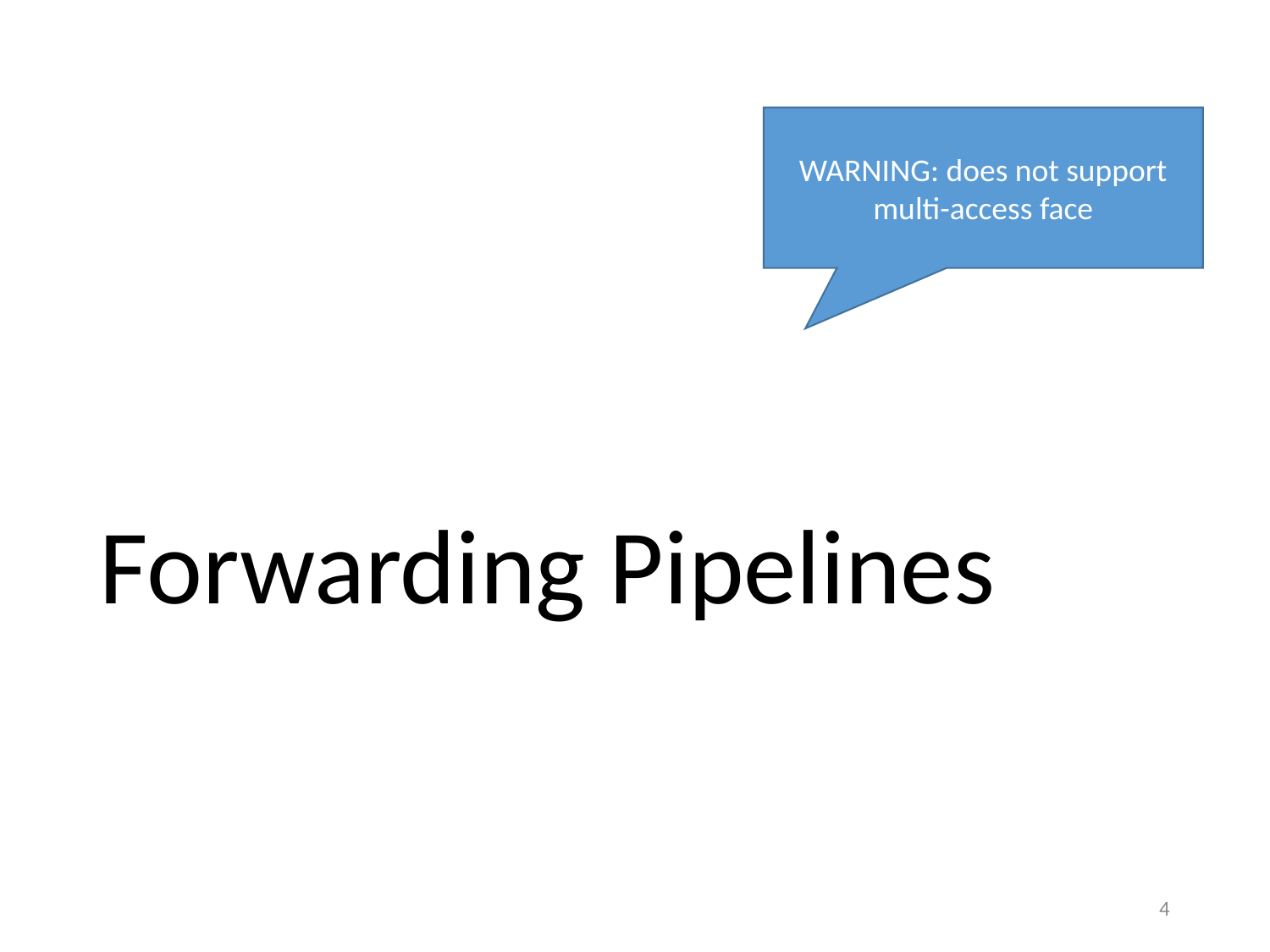

WARNING: does not support multi-access face
# Forwarding Pipelines

4